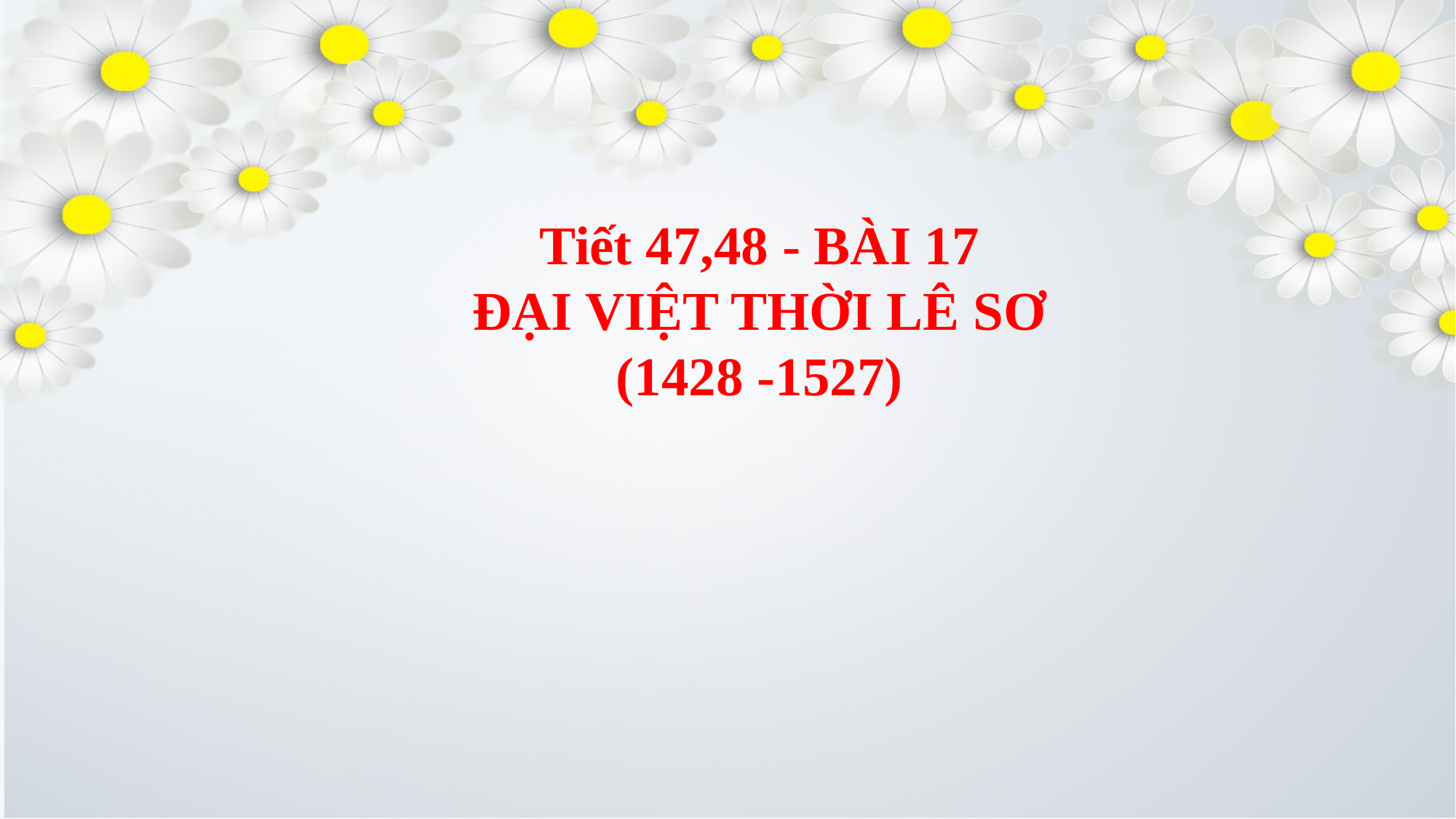

Tiết 47,48 - BÀI 17
ĐẠI VIỆT THỜI LÊ SƠ
(1428 -1527)